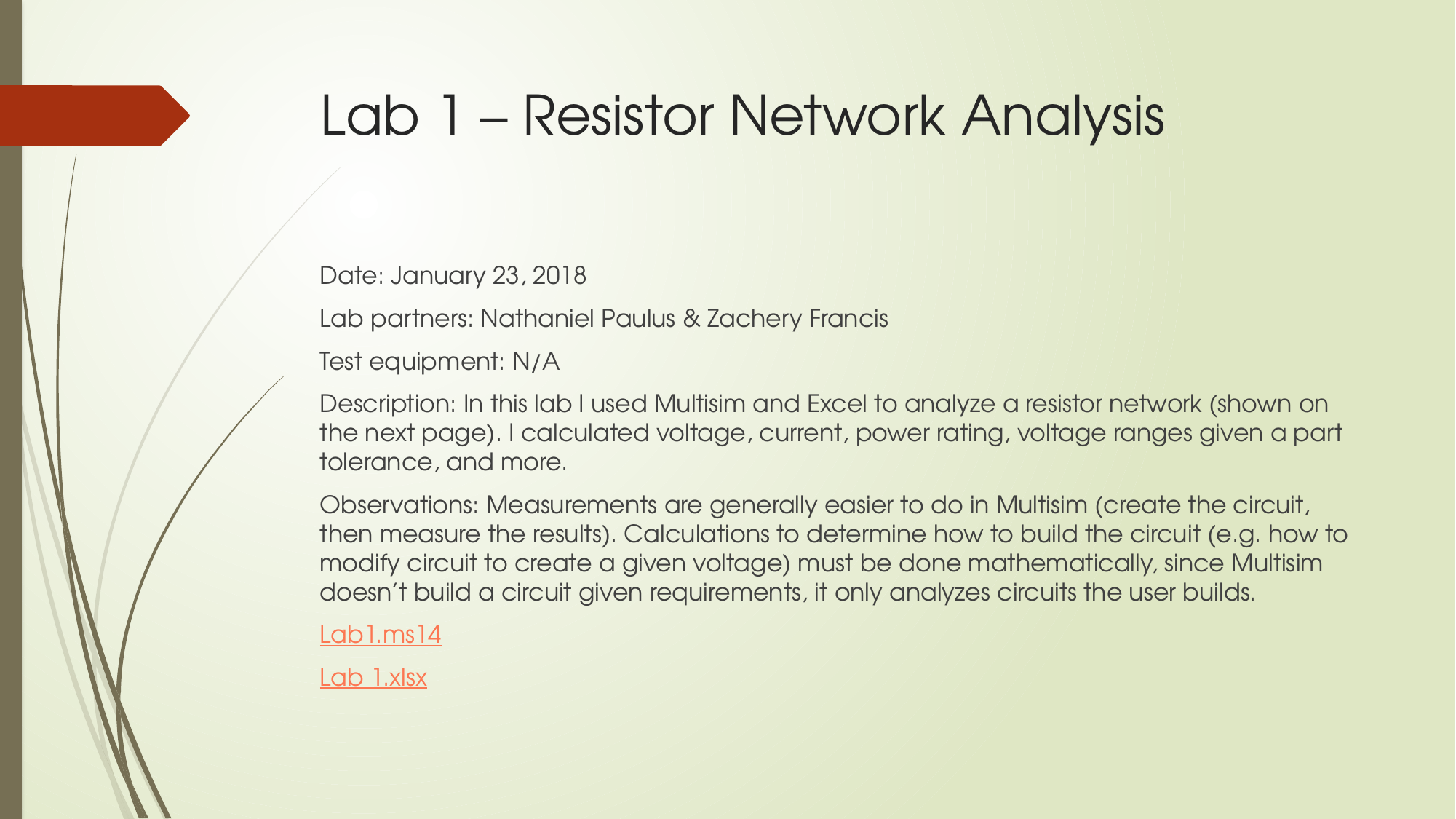

# Lab 1 – Resistor Network Analysis
Date: January 23, 2018
Lab partners: Nathaniel Paulus & Zachery Francis
Test equipment: N/A
Description: In this lab I used Multisim and Excel to analyze a resistor network (shown on the next page). I calculated voltage, current, power rating, voltage ranges given a part tolerance, and more.
Observations: Measurements are generally easier to do in Multisim (create the circuit, then measure the results). Calculations to determine how to build the circuit (e.g. how to modify circuit to create a given voltage) must be done mathematically, since Multisim doesn’t build a circuit given requirements, it only analyzes circuits the user builds.
Lab1.ms14
Lab 1.xlsx